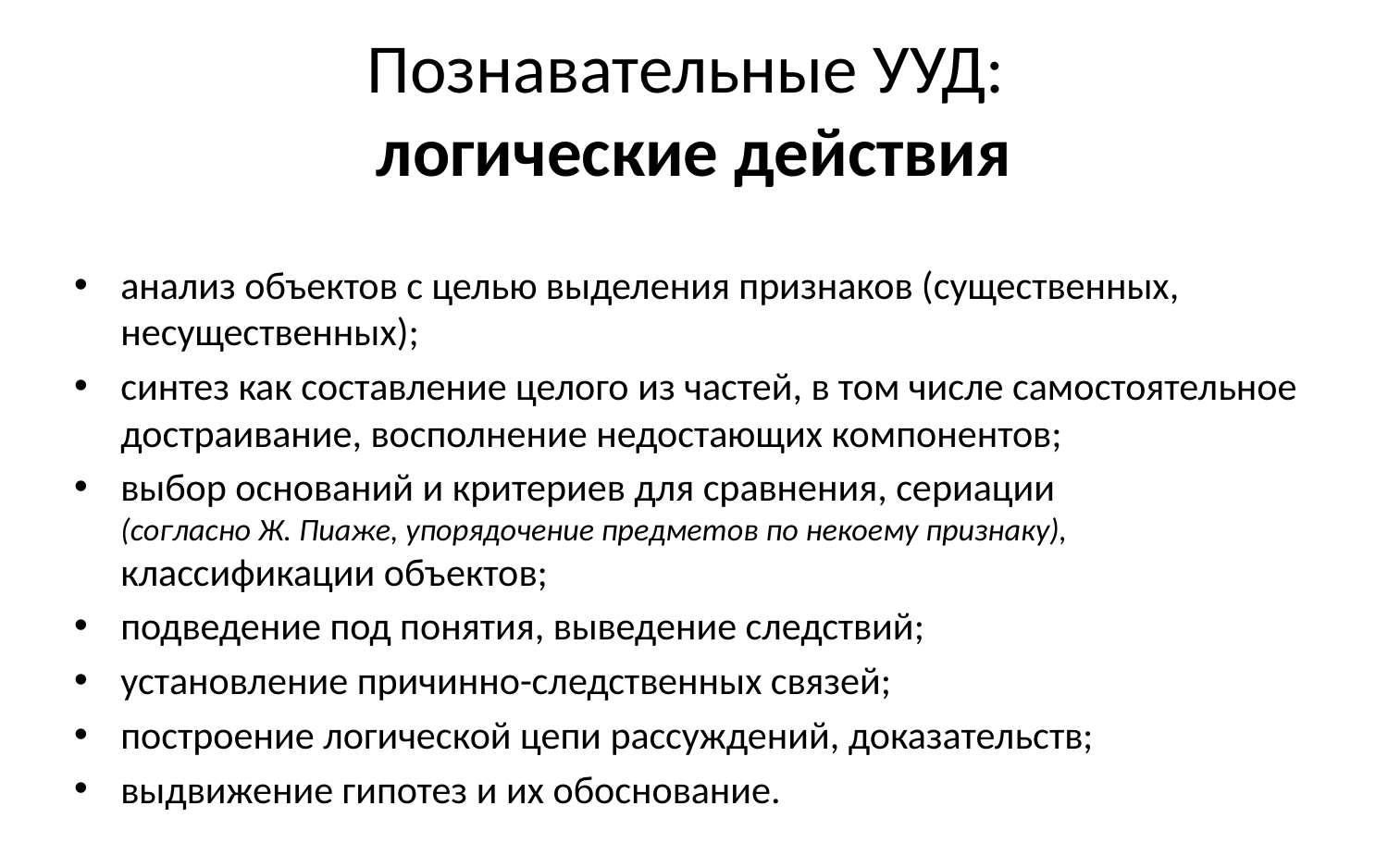

# Познавательные УУД: логические действия
анализ объектов с целью выделения признаков (существенных, несущественных);
синтез как составление целого из частей, в том числе самостоятельное достраивание, восполнение недостающих компонентов;
выбор оснований и критериев для сравнения, сериации (согласно Ж. Пиаже, упорядочение предметов по некоему признаку), классификации объектов;
подведение под понятия, выведение следствий;
установление причинно-следственных связей;
построение логической цепи рассуждений, доказательств;
выдвижение гипотез и их обоснование.